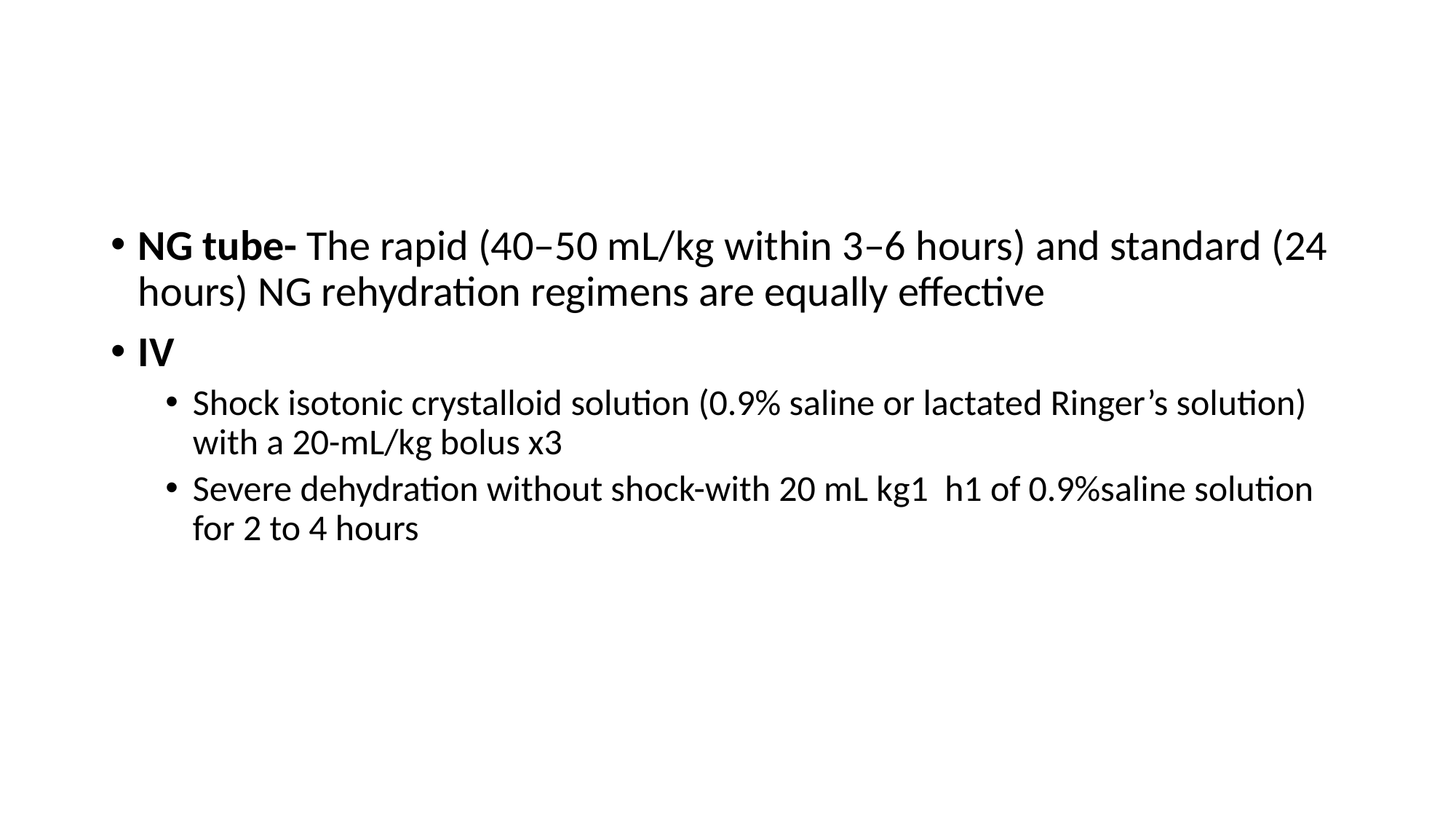

#
NG tube- The rapid (40–50 mL/kg within 3–6 hours) and standard (24 hours) NG rehydration regimens are equally effective
IV
Shock isotonic crystalloid solution (0.9% saline or lactated Ringer’s solution) with a 20-mL/kg bolus x3
Severe dehydration without shock-with 20 mL kg1  h1 of 0.9%saline solution for 2 to 4 hours